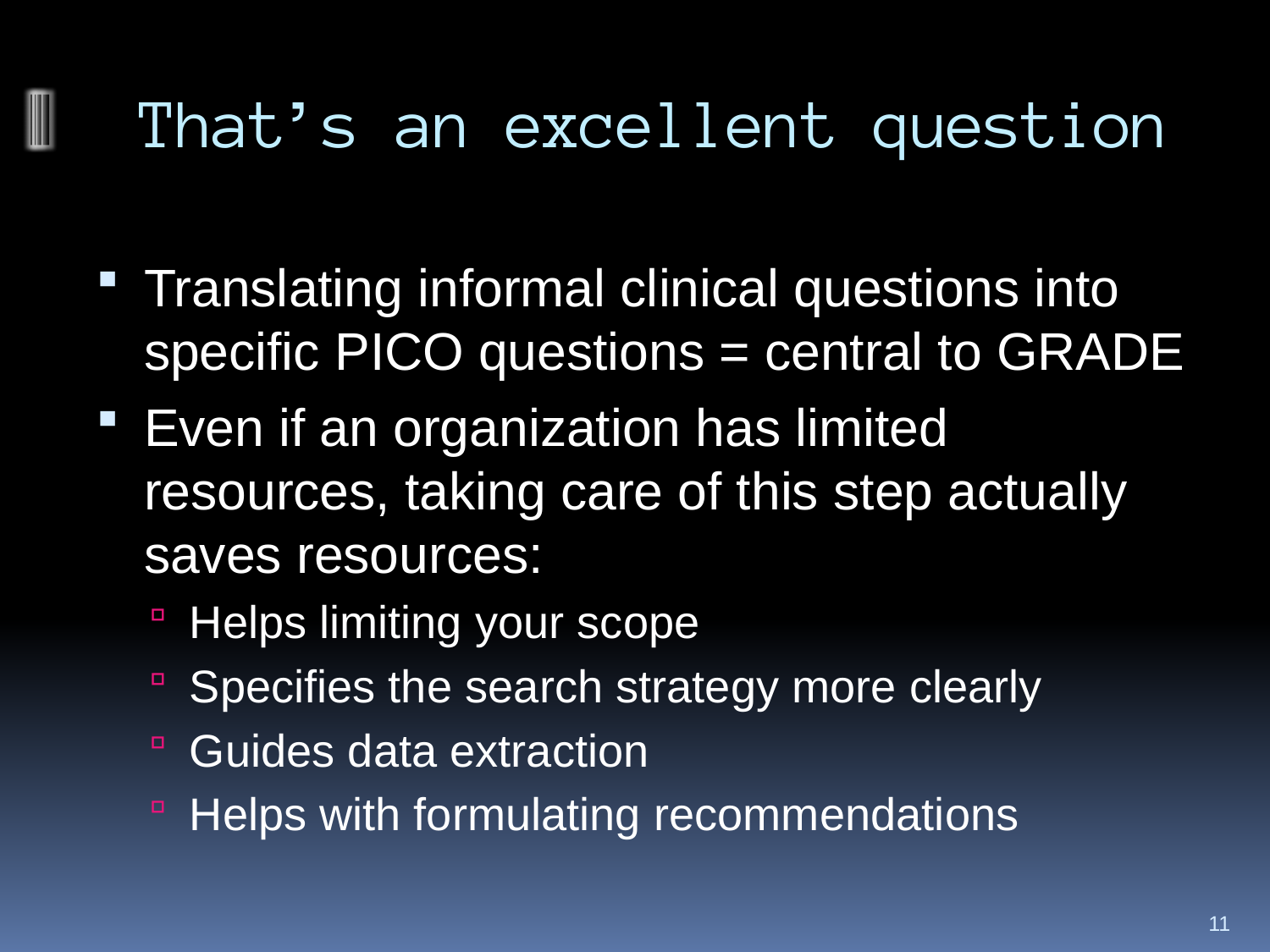

# That’s an excellent question
Translating informal clinical questions into specific PICO questions = central to GRADE
Even if an organization has limited resources, taking care of this step actually saves resources:
Helps limiting your scope
Specifies the search strategy more clearly
Guides data extraction
Helps with formulating recommendations
11